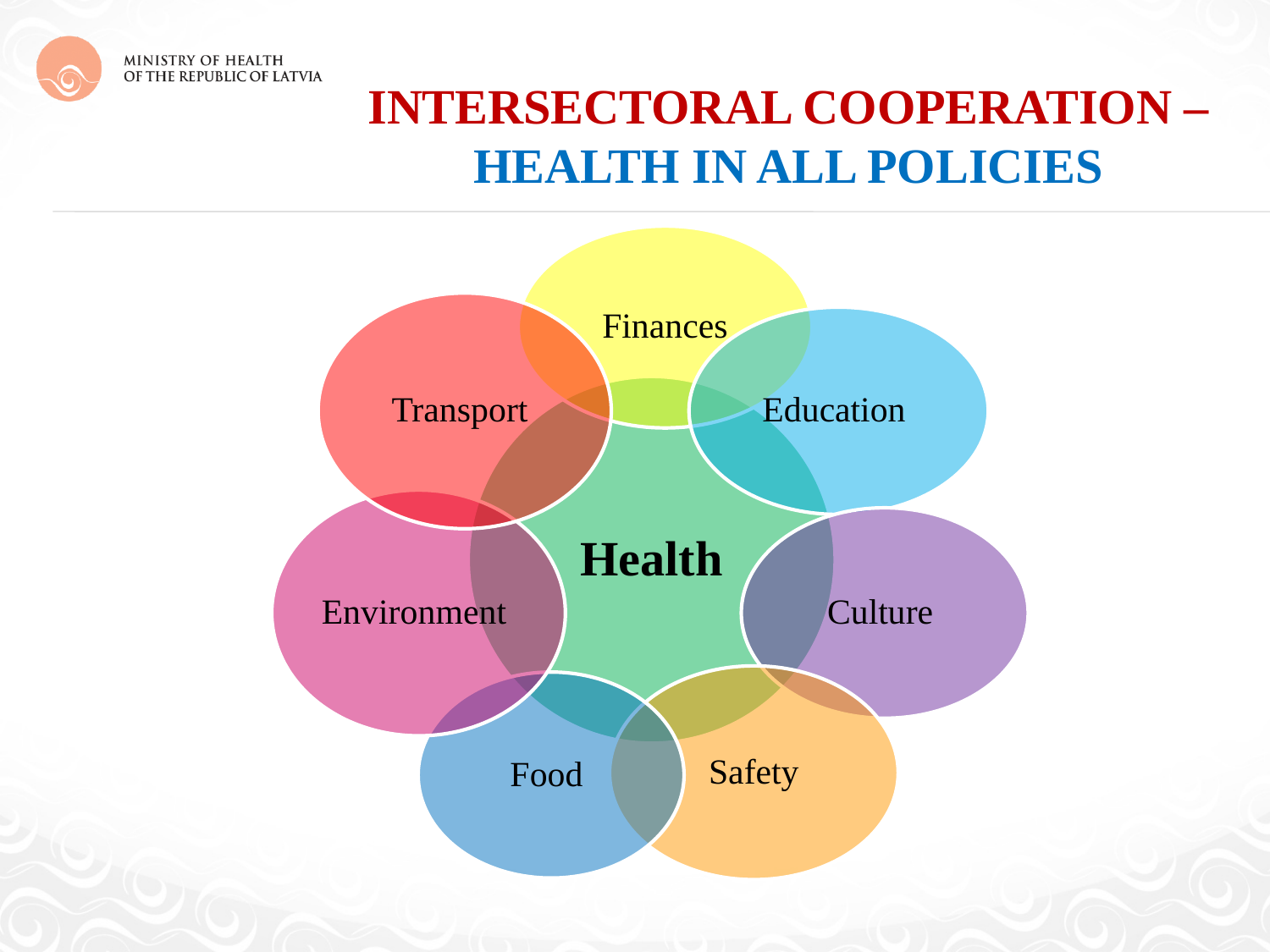

# Intersectoral cooperation – Health in all policies
Health
Finances
Education
Culture
Safety
Food
Environment
Transport